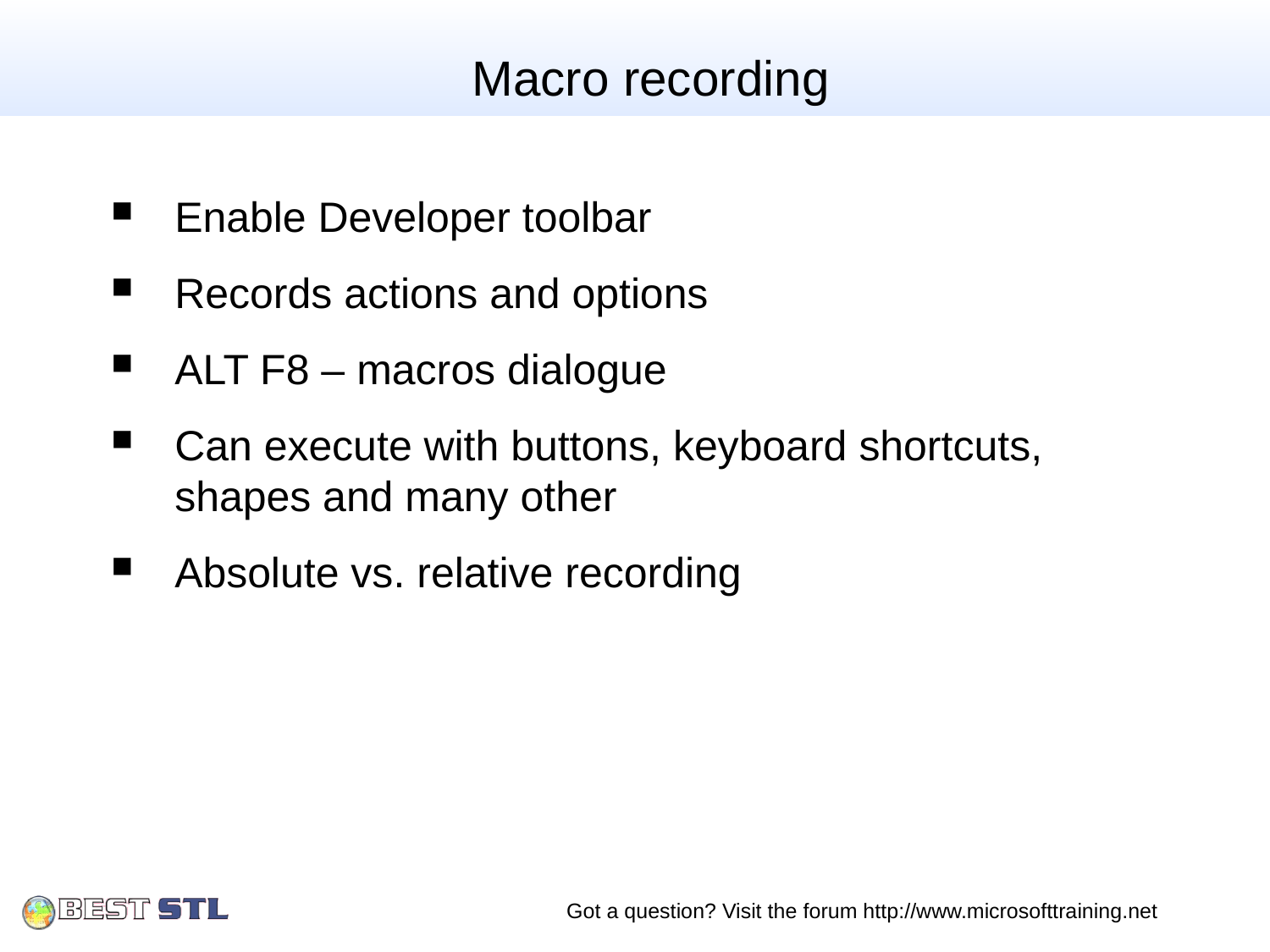

# Macro recording
Enable Developer toolbar
Records actions and options
ALT F8 – macros dialogue
Can execute with buttons, keyboard shortcuts, shapes and many other
Absolute vs. relative recording
Got a question? Visit the forum http://www.microsofttraining.net